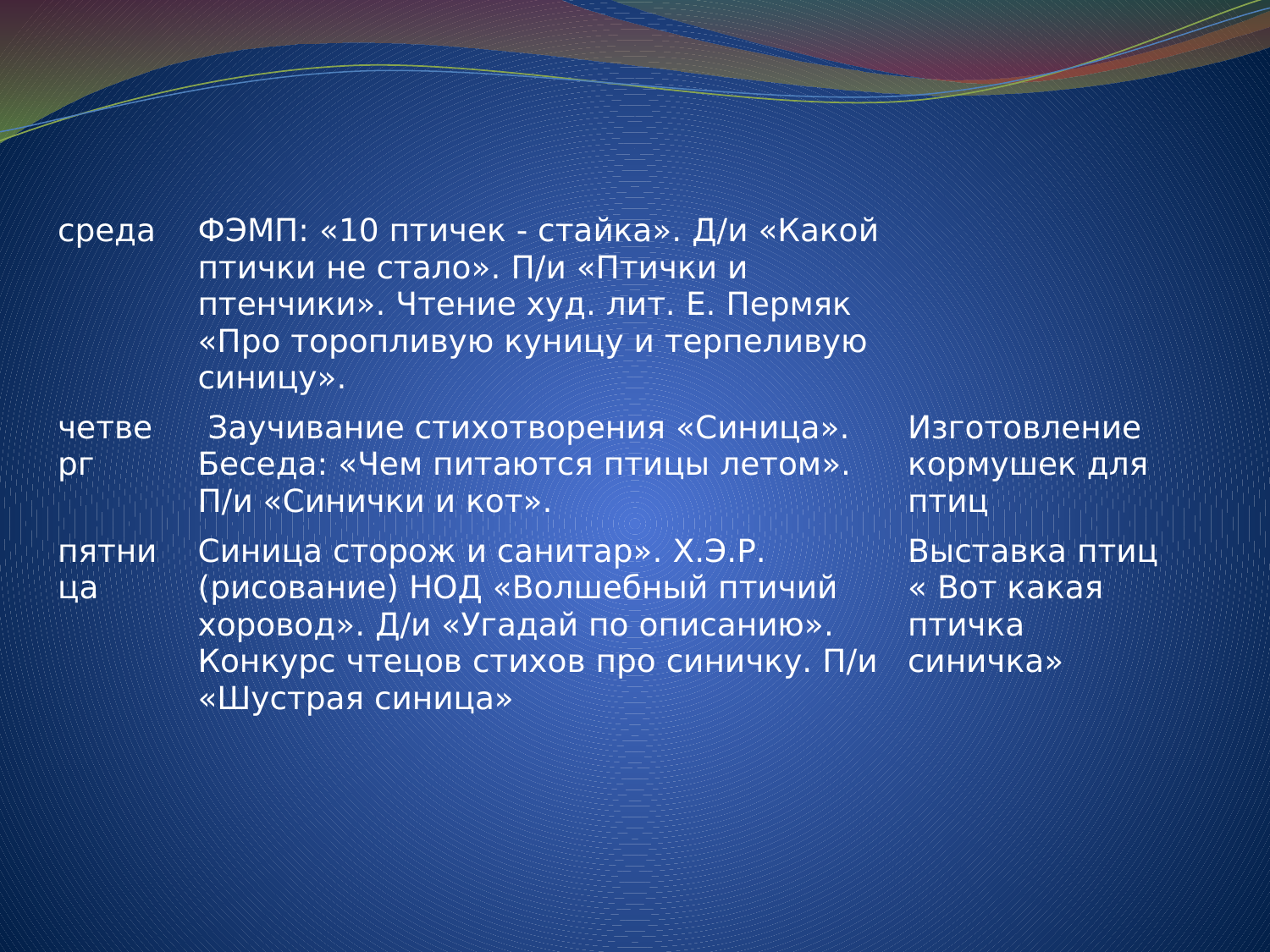

| среда | ФЭМП: «10 птичек - стайка». Д/и «Какой птички не стало». П/и «Птички и птенчики». Чтение худ. лит. Е. Пермяк «Про торопливую куницу и терпеливую синицу». |  |
| --- | --- | --- |
| четверг | Заучивание стихотворения «Синица». Беседа: «Чем питаются птицы летом». П/и «Синички и кот». | Изготовление кормушек для птиц |
| пятница | Синица сторож и санитар». Х.Э.Р.(рисование) НОД «Волшебный птичий хоровод». Д/и «Угадай по описанию». Конкурс чтецов стихов про синичку. П/и «Шустрая синица» | Выставка птиц « Вот какая птичка синичка» |